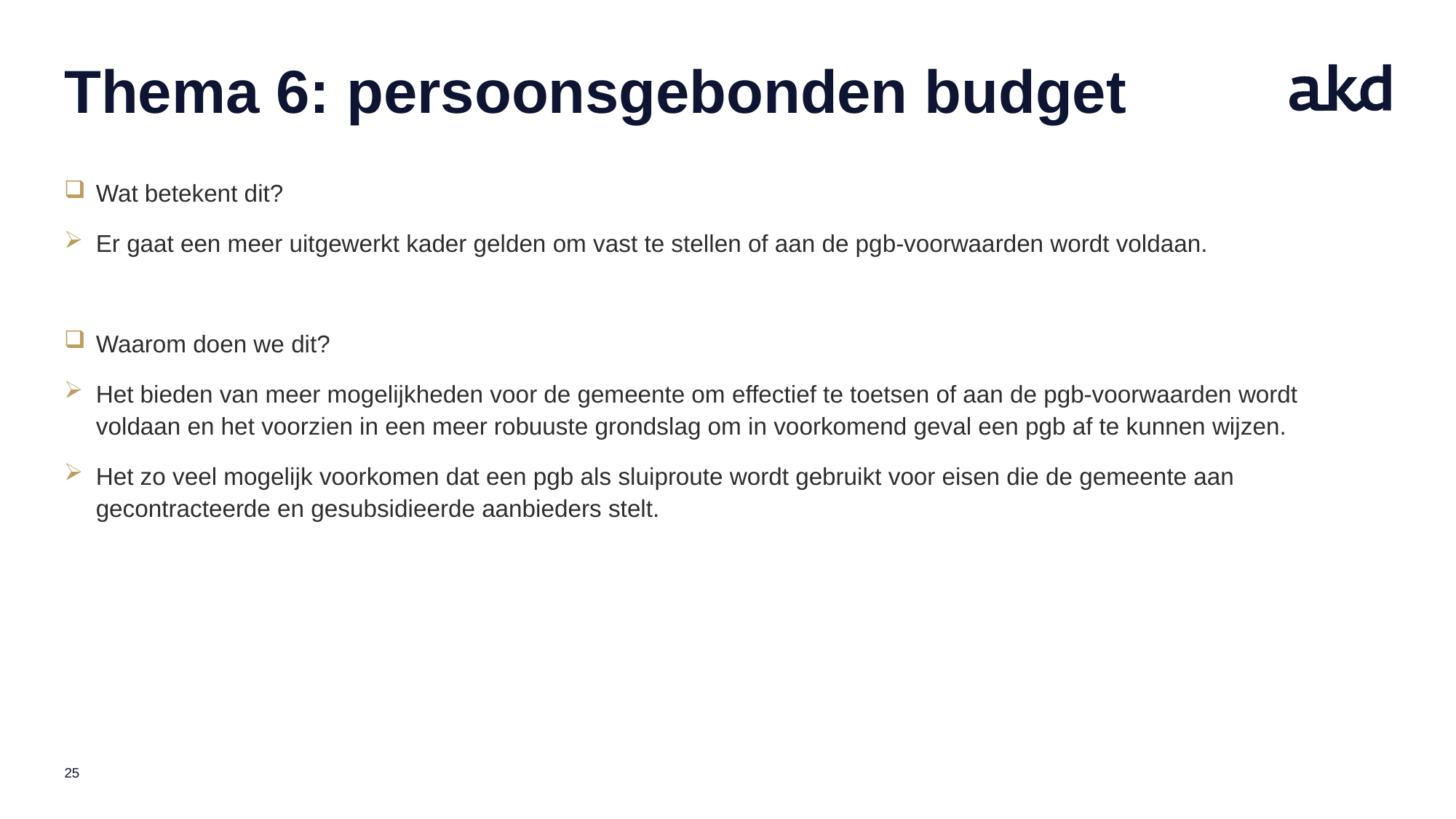

# Thema 6: persoonsgebonden budget
Wat betekent dit?
Er gaat een meer uitgewerkt kader gelden om vast te stellen of aan de pgb-voorwaarden wordt voldaan.

Waarom doen we dit?
Het bieden van meer mogelijkheden voor de gemeente om effectief te toetsen of aan de pgb-voorwaarden wordt voldaan en het voorzien in een meer robuuste grondslag om in voorkomend geval een pgb af te kunnen wijzen.
Het zo veel mogelijk voorkomen dat een pgb als sluiproute wordt gebruikt voor eisen die de gemeente aan gecontracteerde en gesubsidieerde aanbieders stelt.

25